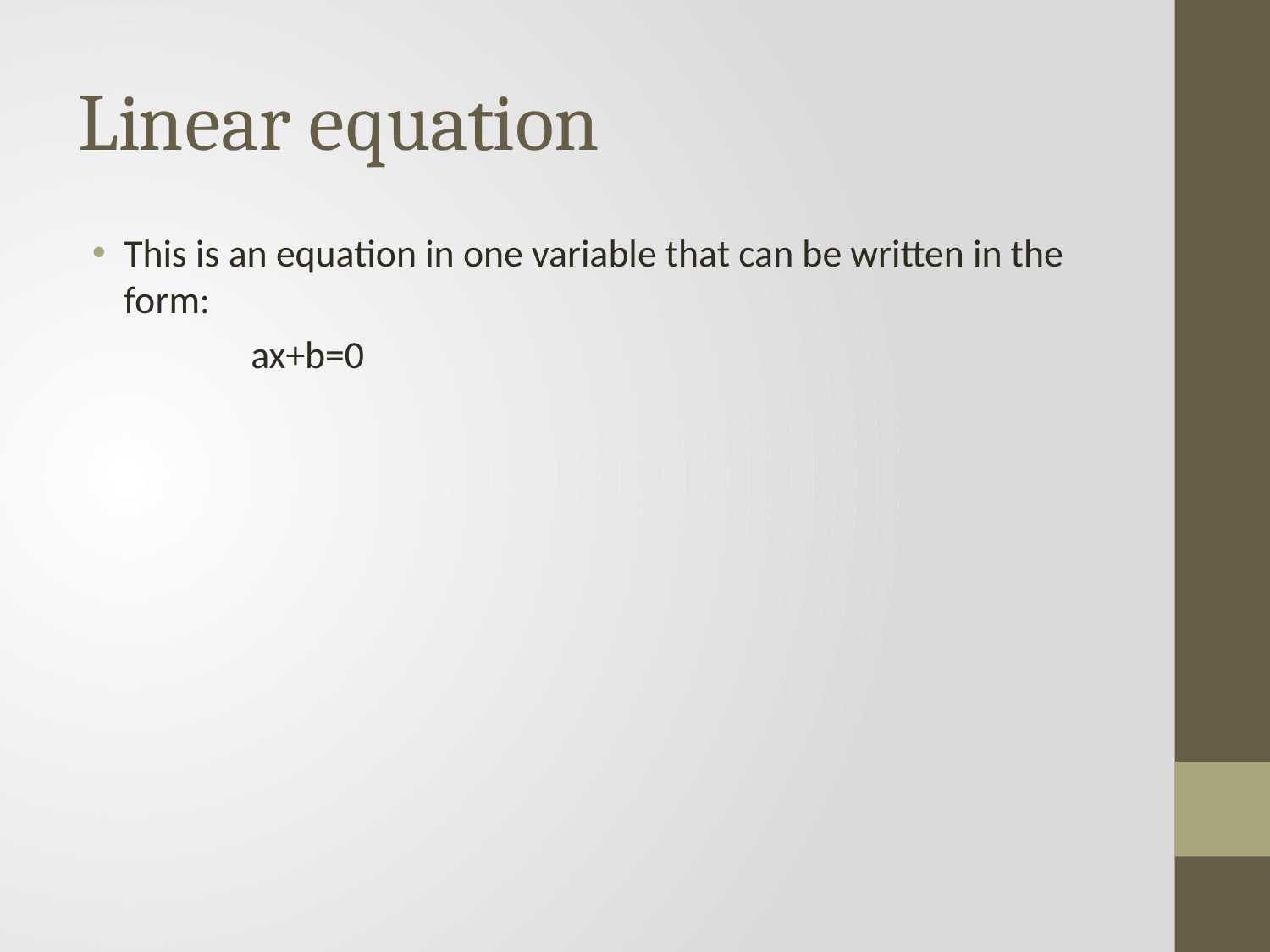

# Linear equation
This is an equation in one variable that can be written in the form:
		ax+b=0